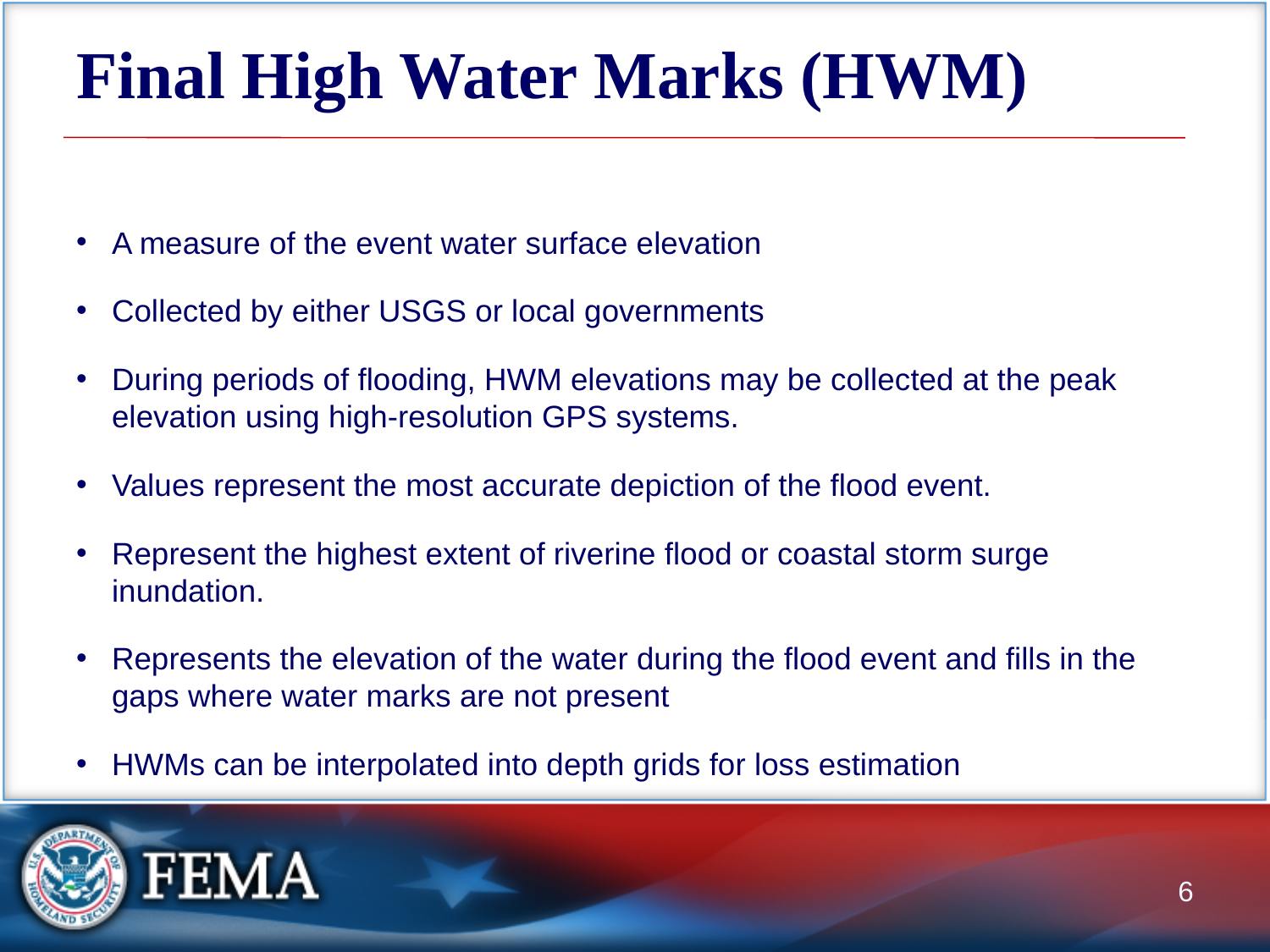

# Final High Water Marks (HWM)

A measure of the event water surface elevation
Collected by either USGS or local governments
During periods of flooding, HWM elevations may be collected at the peak elevation using high-resolution GPS systems.
Values represent the most accurate depiction of the flood event.
Represent the highest extent of riverine flood or coastal storm surge inundation.
Represents the elevation of the water during the flood event and fills in the gaps where water marks are not present
HWMs can be interpolated into depth grids for loss estimation
6